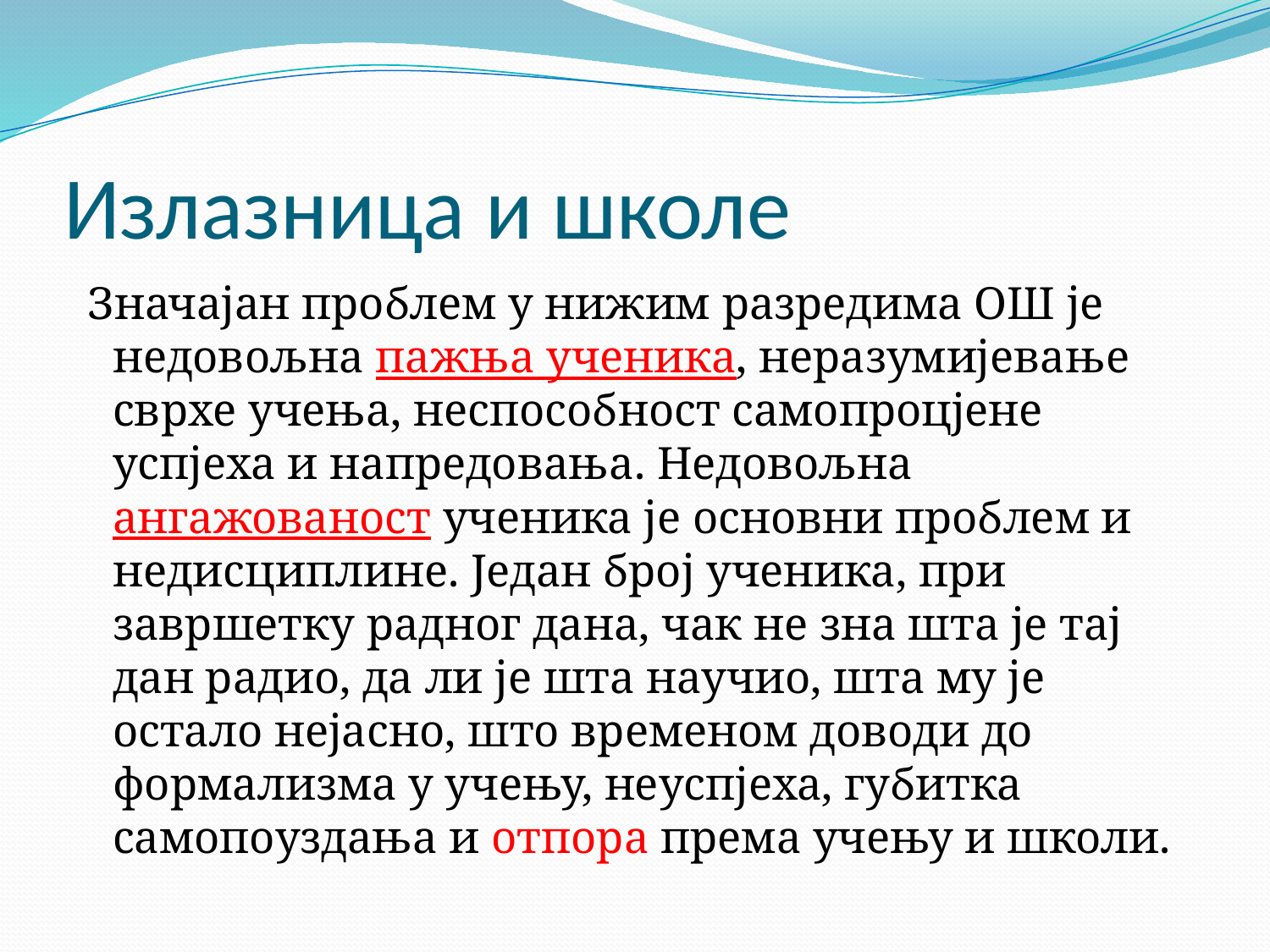

# Излазница и школе
 Значајан проблем у нижим разредима ОШ је недовољна пажња ученика, неразумијевање сврхе учења, неспособност самопроцјене успјеха и напредовања. Недовољна ангажованост ученика је основни проблем и недисциплине. Један број ученика, при завршетку радног дана, чак не зна шта је тај дан радио, да ли је шта научио, шта му је остало нејасно, што временом доводи до формализма у учењу, неуспјеха, губитка самопоуздања и отпора према учењу и школи.